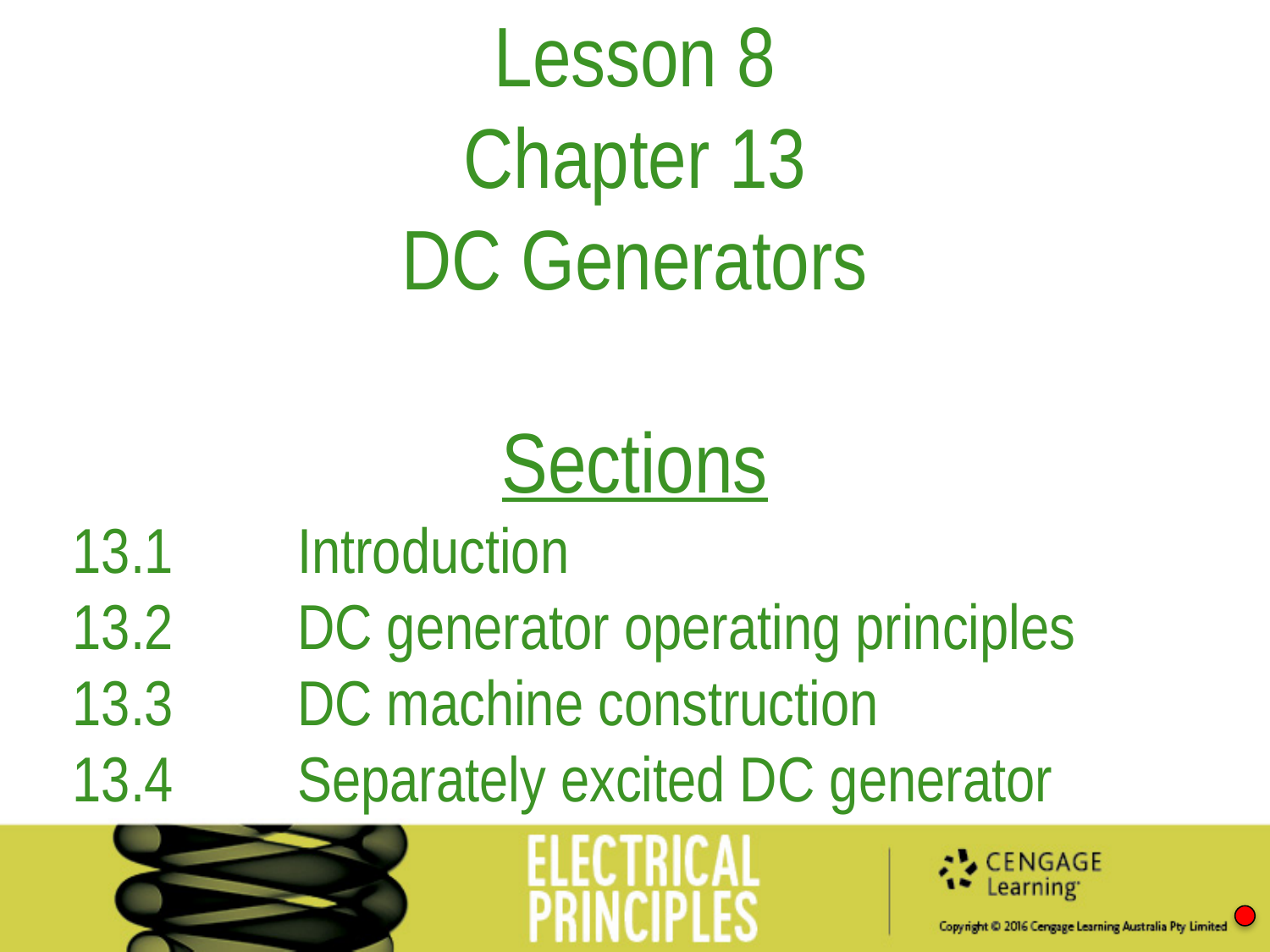

Lesson 8
Chapter 13
DC Generators

Sections
13.1 	Introduction
13.2 	DC generator operating principles
13.3 	DC machine construction
13.4 	Separately excited DC generator